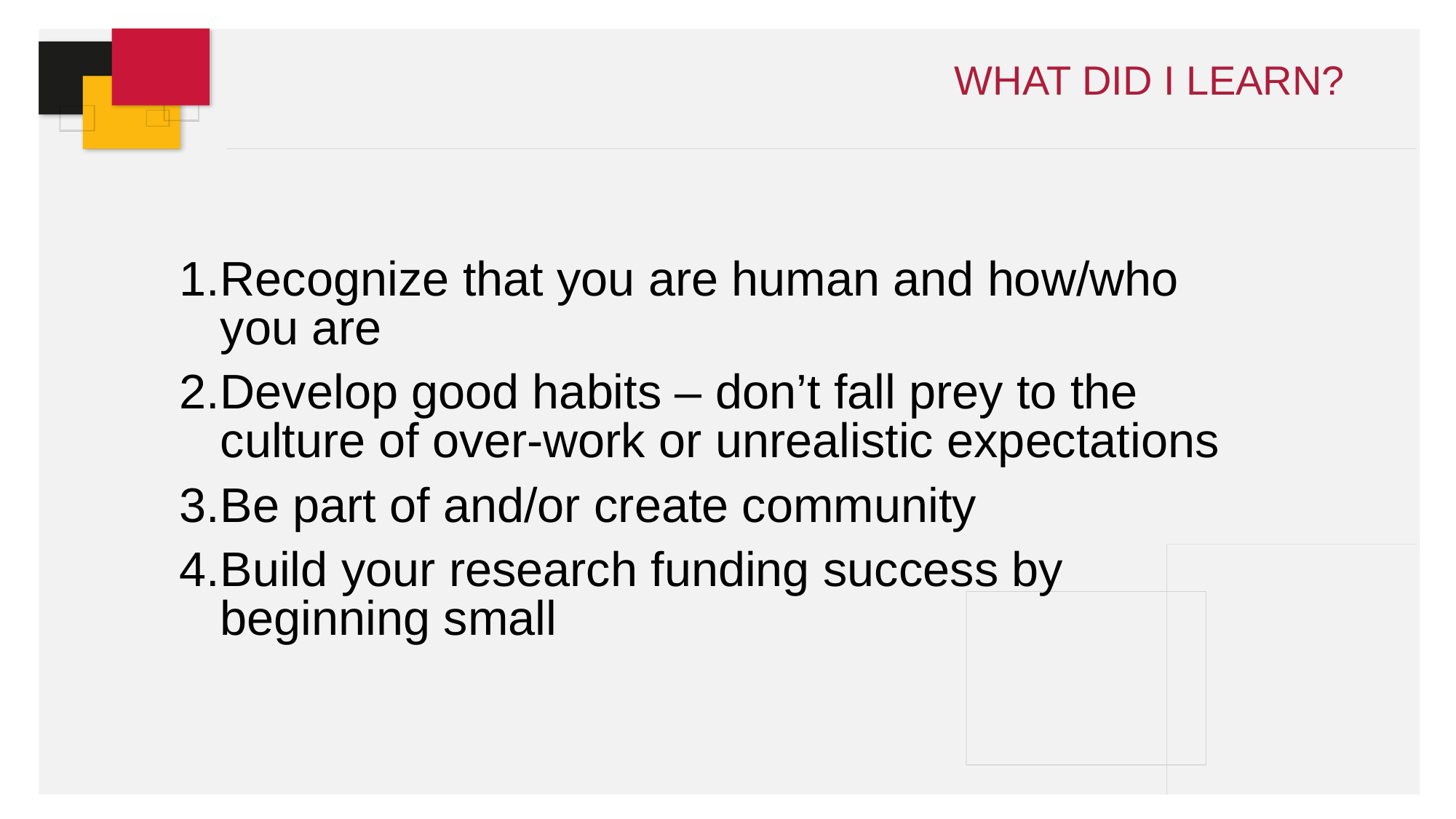

What did I learn?
Recognize that you are human and how/who you are
Develop good habits – don’t fall prey to the culture of over-work or unrealistic expectations
Be part of and/or create community
Build your research funding success by beginning small